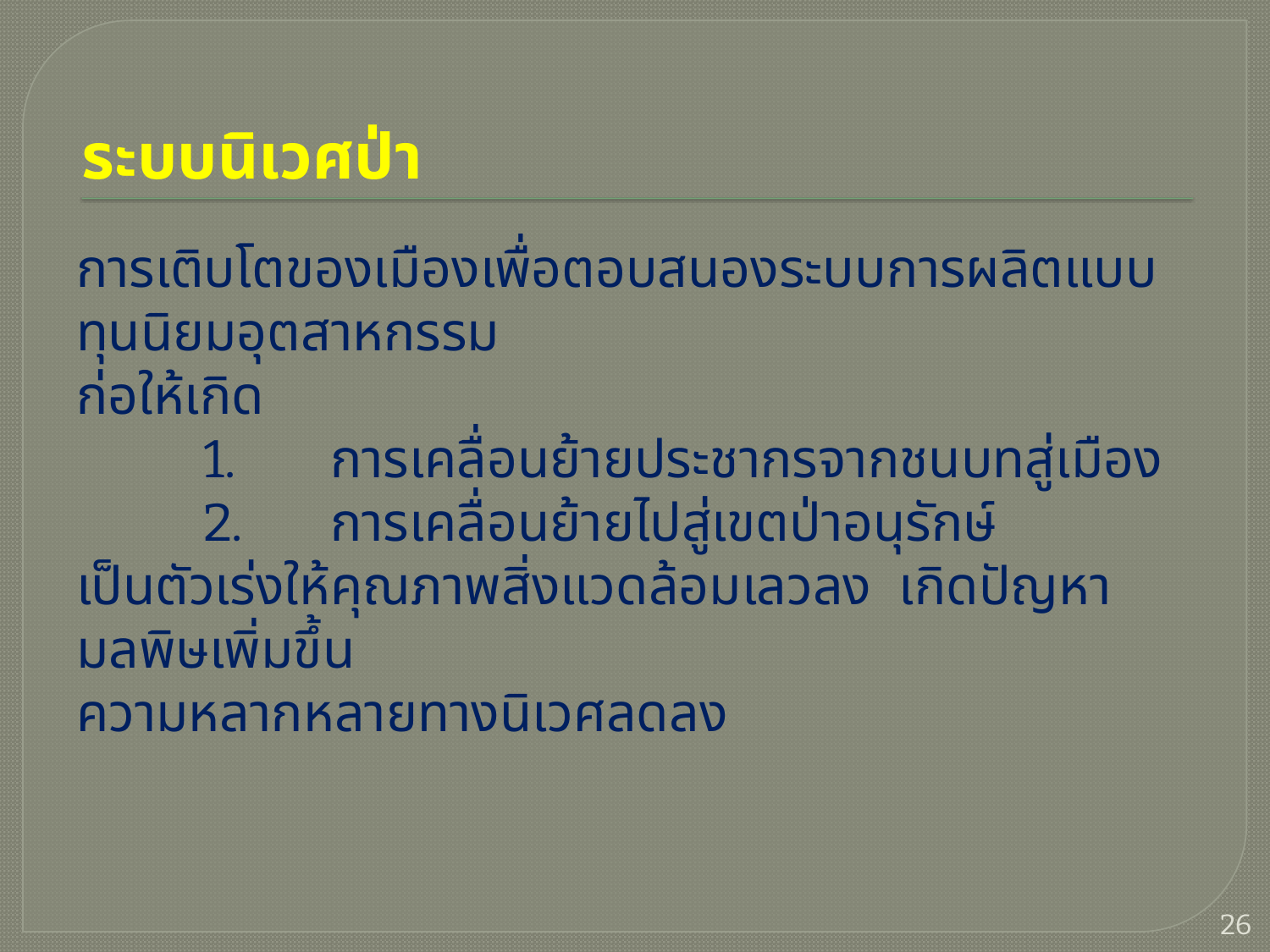

ระบบนิเวศป่า
การเติบโตของเมืองเพื่อตอบสนองระบบการผลิตแบบทุนนิยมอุตสาหกรรม
ก่อให้เกิด
	1.	การเคลื่อนย้ายประชากรจากชนบทสู่เมือง
	2.	การเคลื่อนย้ายไปสู่เขตป่าอนุรักษ์
เป็นตัวเร่งให้คุณภาพสิ่งแวดล้อมเลวลง  เกิดปัญหามลพิษเพิ่มขึ้น
ความหลากหลายทางนิเวศลดลง
26